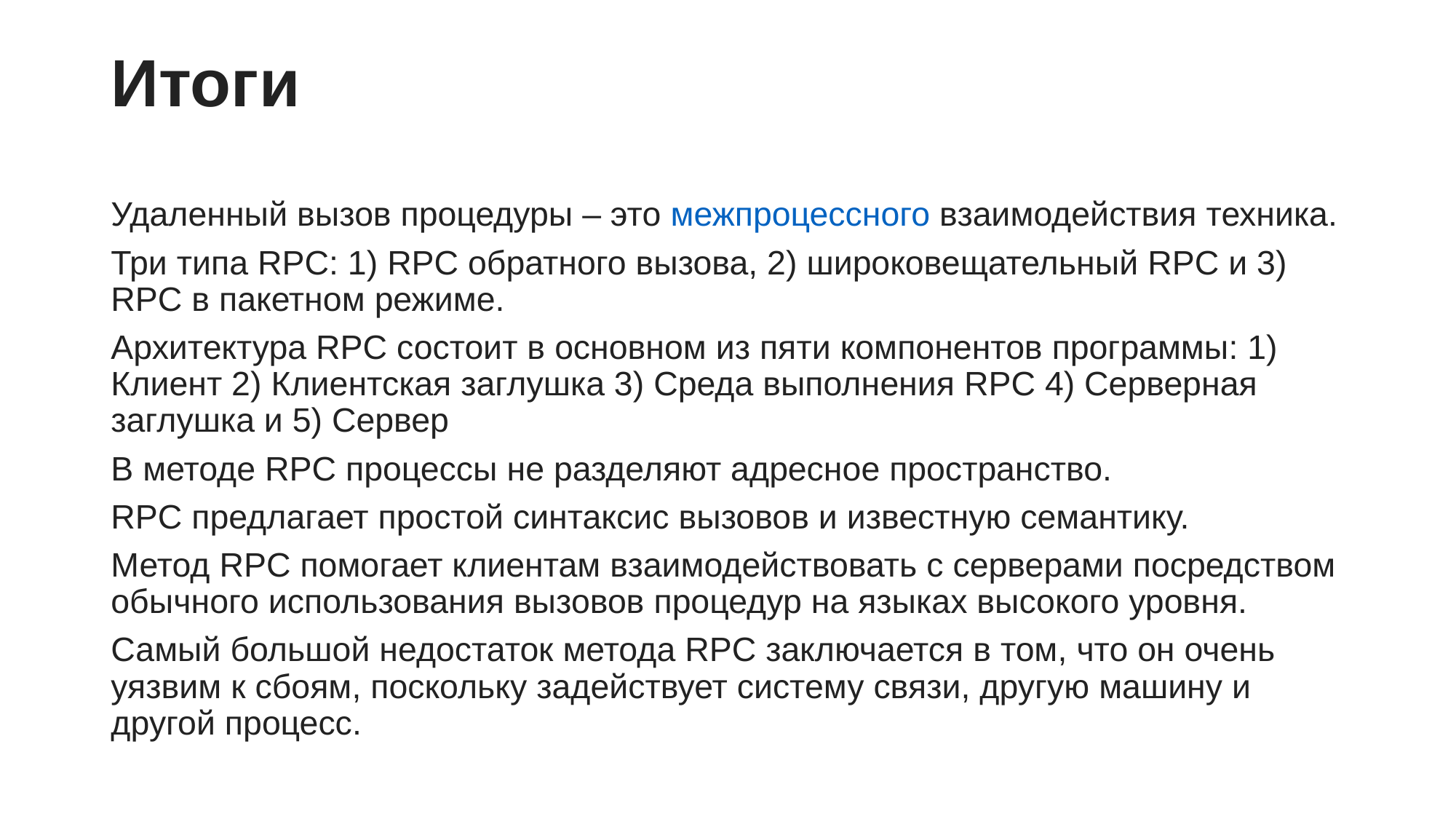

# Итоги
Удаленный вызов процедуры – это межпроцессного взаимодействия техника.
Три типа RPC: 1) RPC обратного вызова, 2) широковещательный RPC и 3) RPC в пакетном режиме.
Архитектура RPC состоит в основном из пяти компонентов программы: 1) Клиент 2) Клиентская заглушка 3) Среда выполнения RPC 4) Серверная заглушка и 5) Сервер
В методе RPC процессы не разделяют адресное пространство.
RPC предлагает простой синтаксис вызовов и известную семантику.
Метод RPC помогает клиентам взаимодействовать с серверами посредством обычного использования вызовов процедур на языках высокого уровня.
Самый большой недостаток метода RPC заключается в том, что он очень уязвим к сбоям, поскольку задействует систему связи, другую машину и другой процесс.